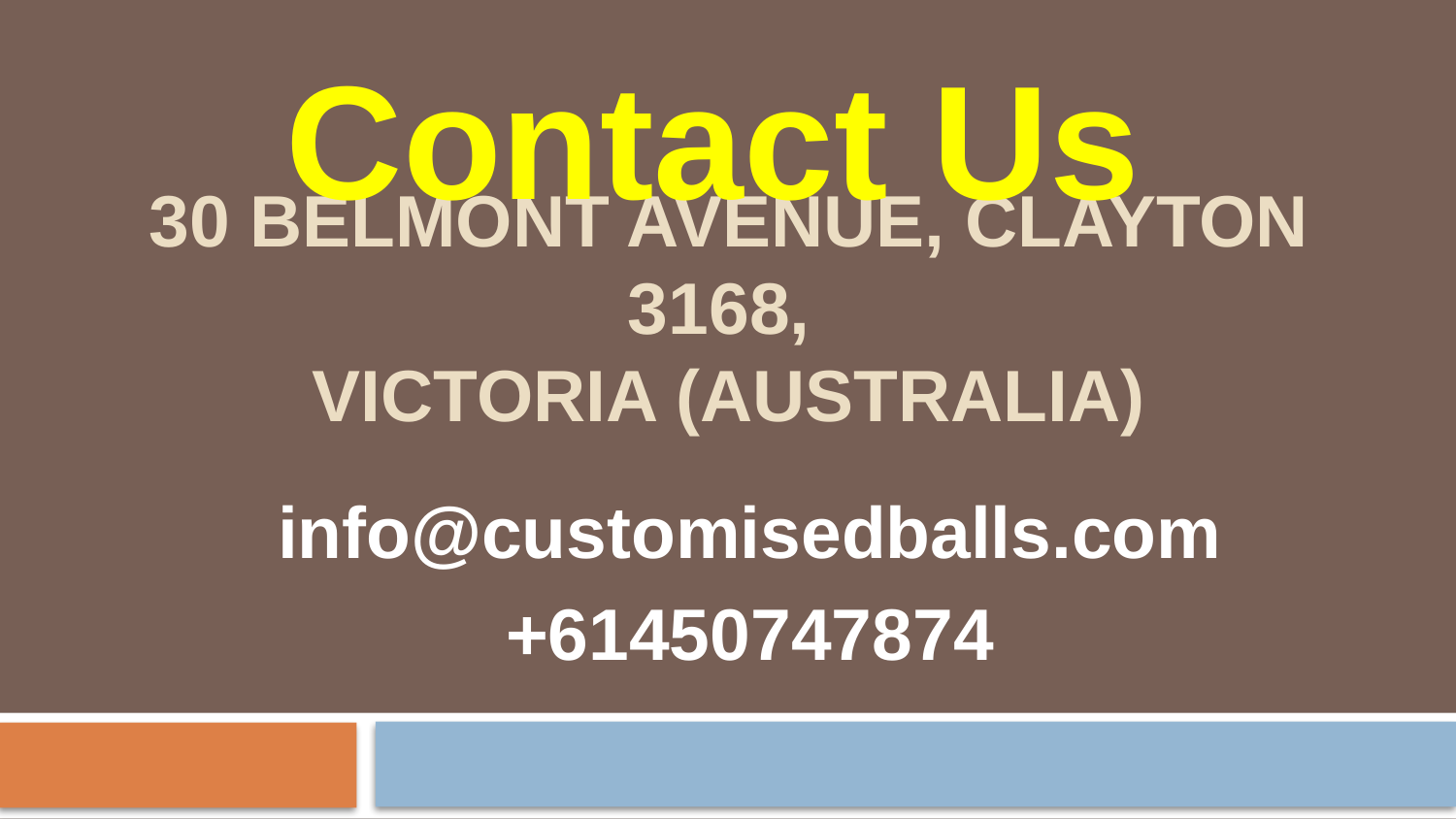

Contact Us
# 30 Belmont Avenue, Clayton 3168, Victoria (Australia)
info@customisedballs.com
+61450747874